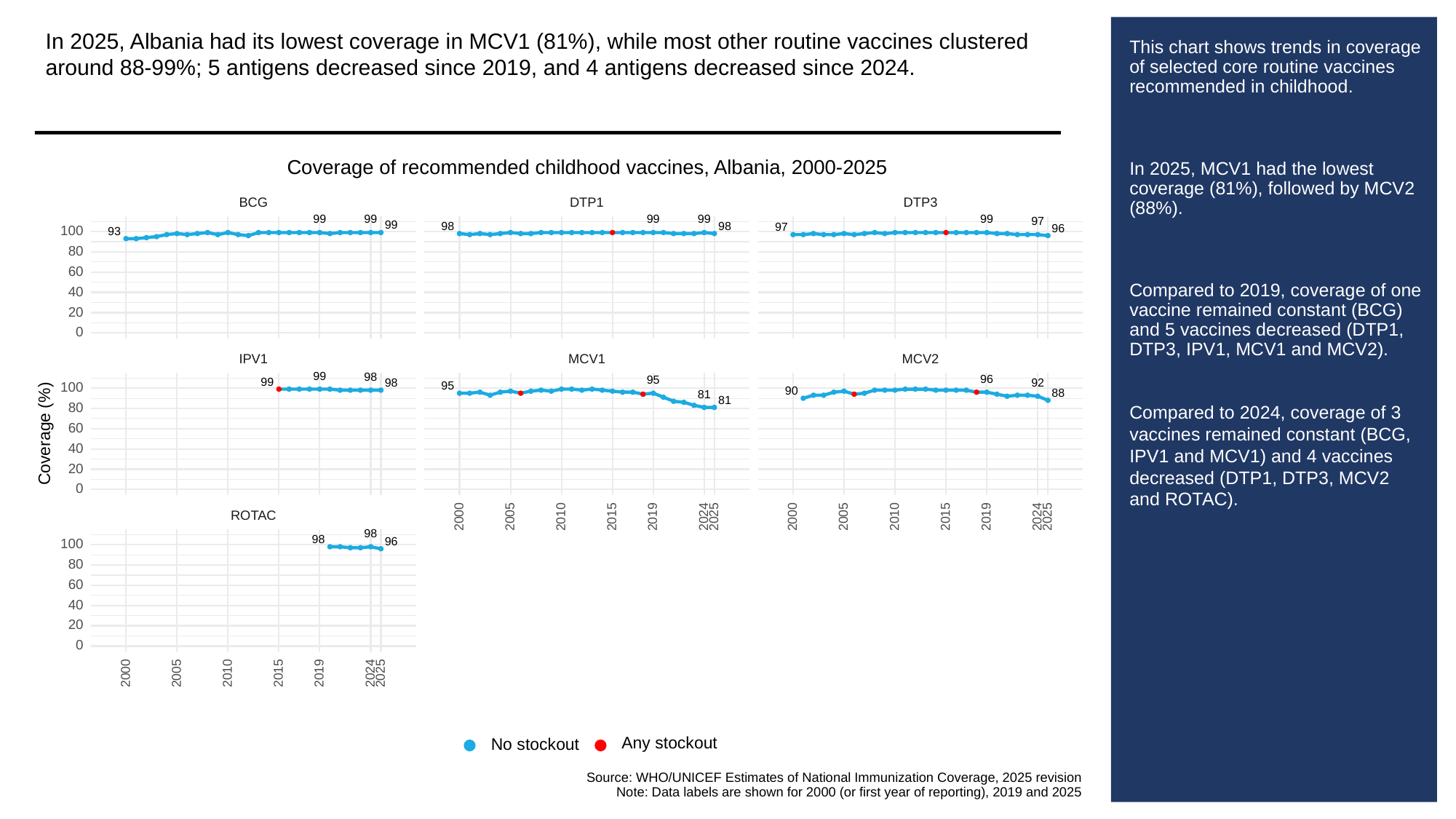

In 2025, Albania had its lowest coverage in MCV1 (81%), while most other routine vaccines clustered around 88-99%; 5 antigens decreased since 2019, and 4 antigens decreased since 2024.
# This chart shows trends in coverage of selected core routine vaccines recommended in childhood.

In 2025, MCV1 had the lowest coverage (81%), followed by MCV2 (88%).

Compared to 2019, coverage of one vaccine remained constant (BCG) and 5 vaccines decreased (DTP1, DTP3, IPV1, MCV1 and MCV2).

Compared to 2024, coverage of 3 vaccines remained constant (BCG, IPV1 and MCV1) and 4 vaccines decreased (DTP1, DTP3, MCV2 and ROTAC).

Coverage of recommended childhood vaccines, Albania, 2000-2025
BCG
DTP3
DTP1
99
99
99
99
99

97

99
98
98
97
96
100
93

80

60

40

20

0

MCV1
MCV2
IPV1
99

98
96
95

99
98
92
95
100

90

88

81

81

80

60
Coverage (%)

40

20

0

ROTAC
2000
2005
2010
2015
2019
2024
2025
2000
2005
2010
2015
2019
2024
2025

98

98
96
100

80

60

40

20

0

2000
2005
2010
2015
2019
2024
2025
Any stockout
No stockout

Source: WHO/UNICEF Estimates of National Immunization Coverage, 2025 revision
Note: Data labels are shown for 2000 (or first year of reporting), 2019 and 2025